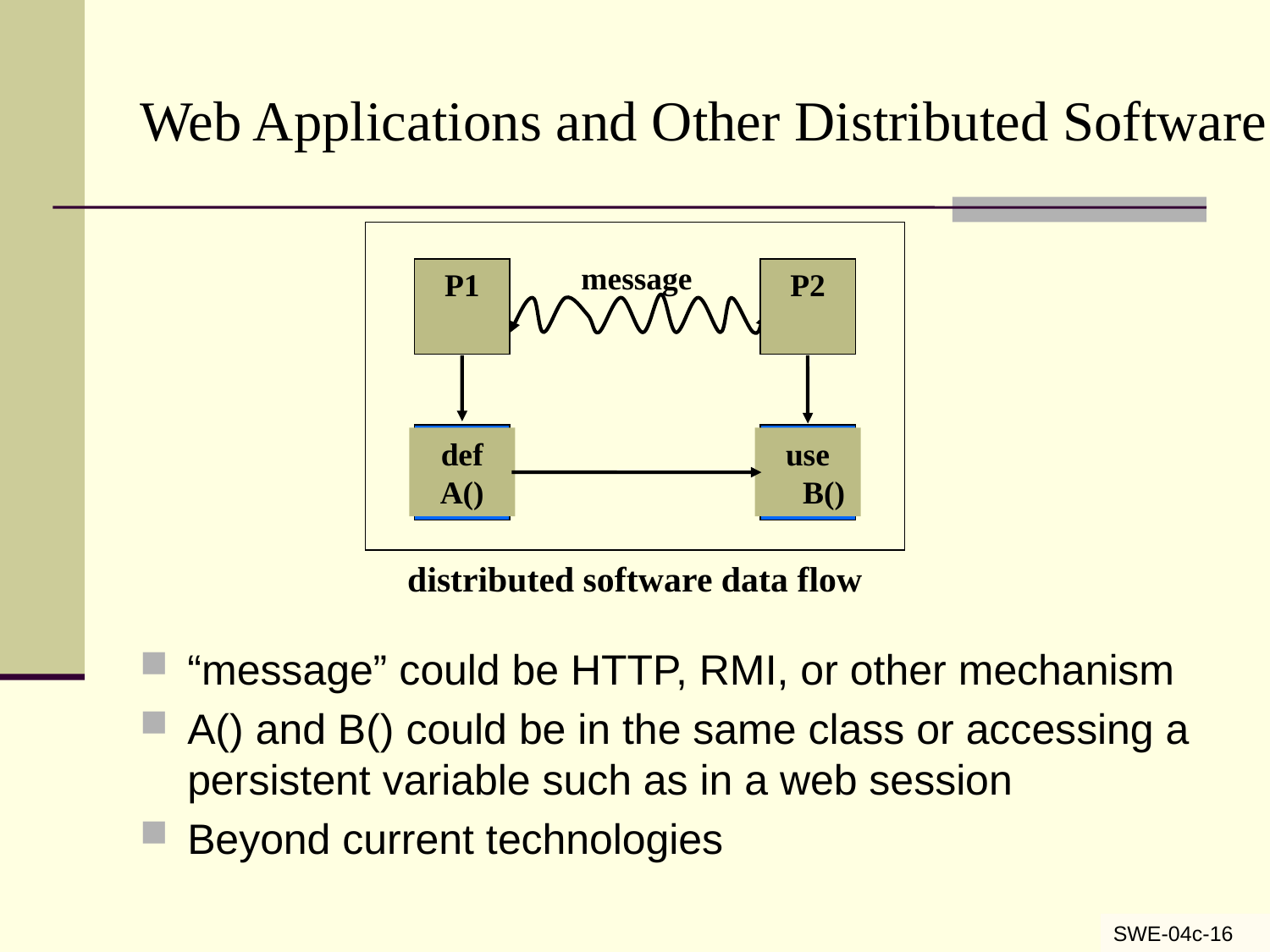

# Web Applications and Other Distributed Software

“message” could be HTTP, RMI, or other mechanism
A() and B() could be in the same class or accessing a
persistent variable such as in a web session
Beyond current technologies

message
P1

P2

def
A()

use
    B()

distributed software data flow